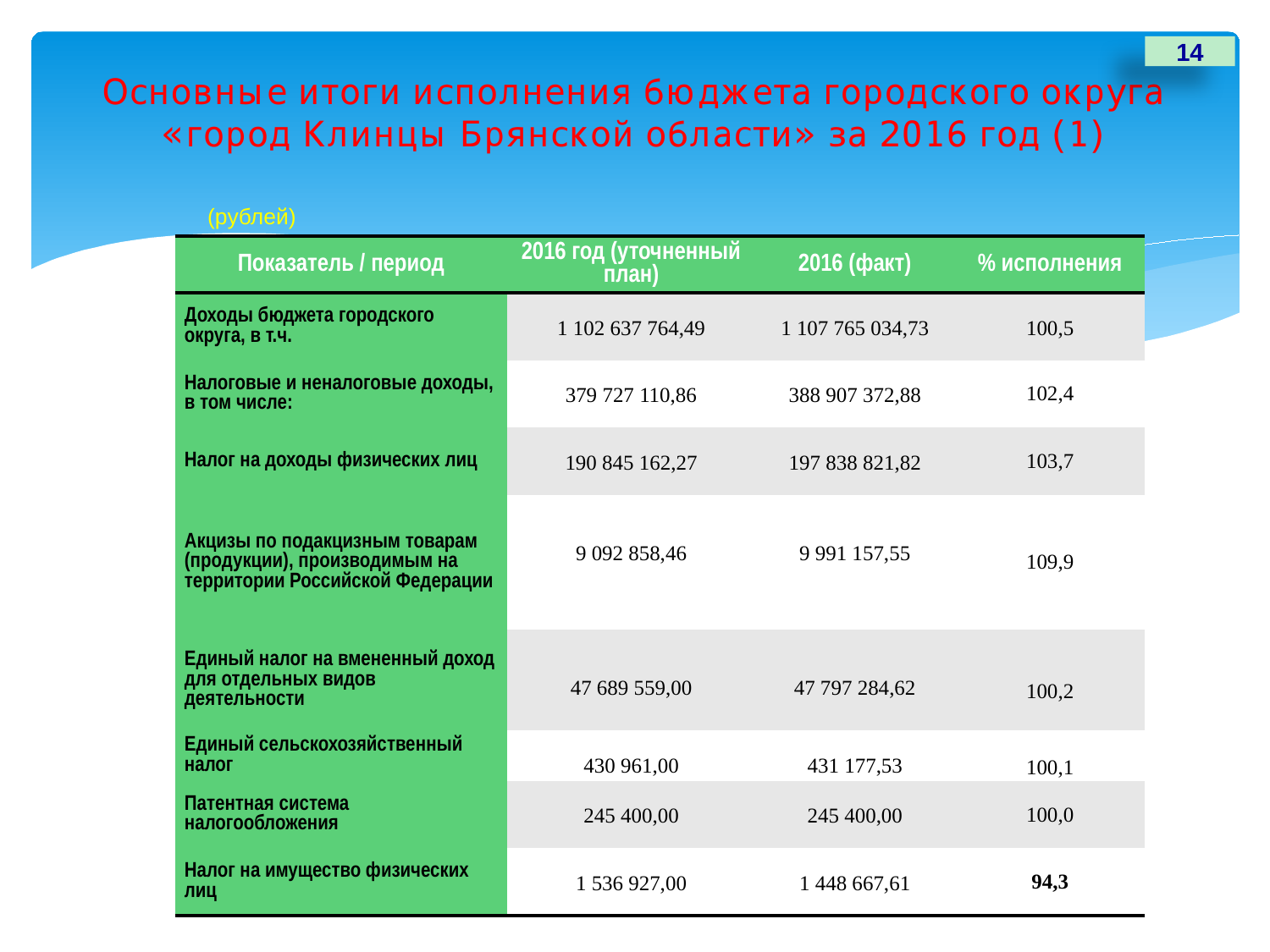

14
# Основные итоги исполнения бюджета городского округа «город Клинцы Брянской области» за 2016 год (1)
(рублей)
| Показатель / период | 2016 год (уточненный план) | 2016 (факт) | % исполнения |
| --- | --- | --- | --- |
| Доходы бюджета городского округа, в т.ч. | 1 102 637 764,49 | 1 107 765 034,73 | 100,5 |
| Налоговые и неналоговые доходы, в том числе: | 379 727 110,86 | 388 907 372,88 | 102,4 |
| Налог на доходы физических лиц | 190 845 162,27 | 197 838 821,82 | 103,7 |
| Акцизы по подакцизным товарам (продукции), производимым на территории Российской Федерации | 9 092 858,46 | 9 991 157,55 | 109,9 |
| Единый налог на вмененный доход для отдельных видов деятельности | 47 689 559,00 | 47 797 284,62 | 100,2 |
| Единый сельскохозяйственный налог | 430 961,00 | 431 177,53 | 100,1 |
| Патентная система налогообложения | 245 400,00 | 245 400,00 | 100,0 |
| Налог на имущество физических лиц | 1 536 927,00 | 1 448 667,61 | 94,3 |